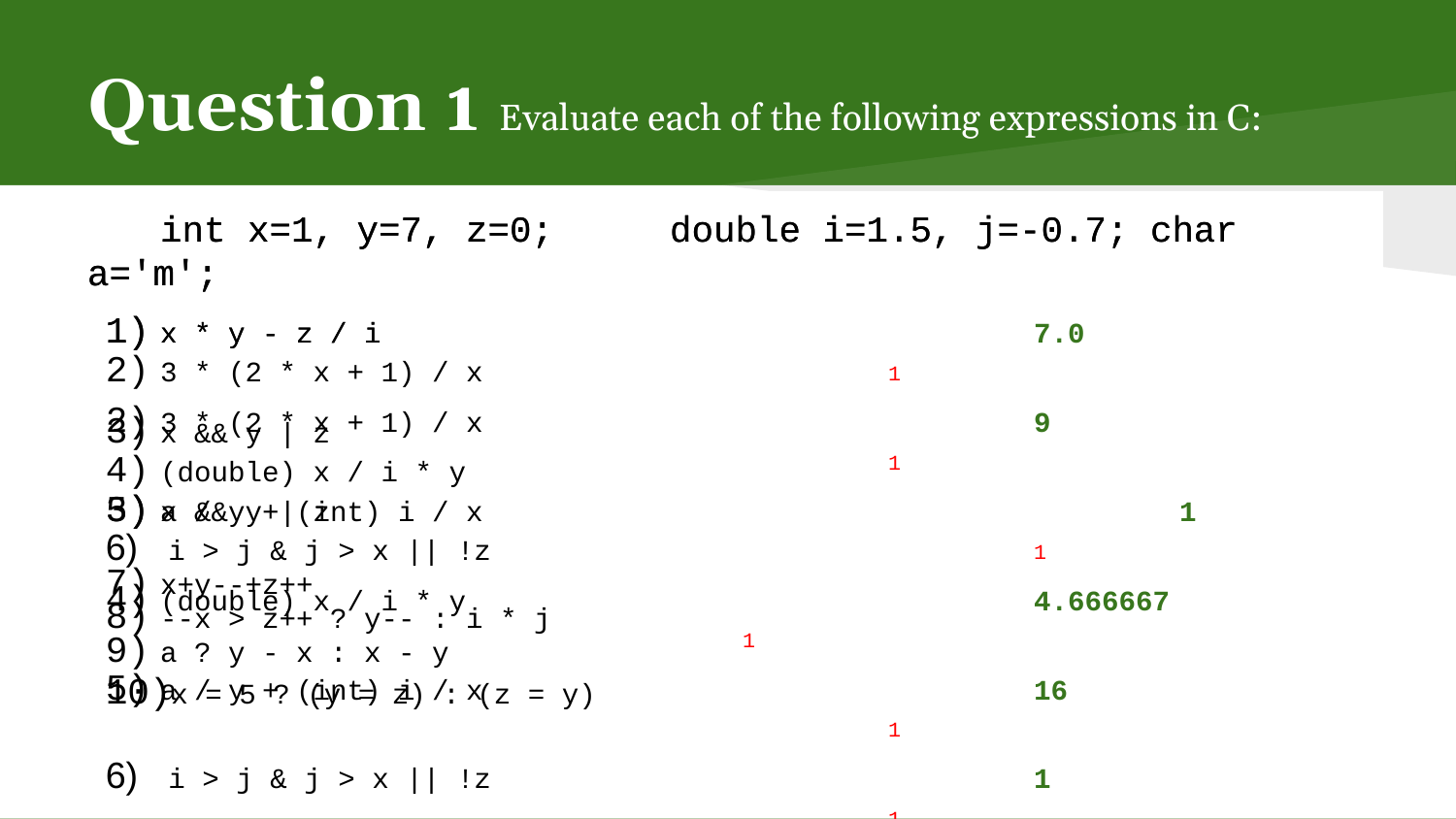

# Question 1 Evaluate each of the following expressions in C:
int x=1, y=7, z=0;	double i=1.5, j=-0.7; char a='m';

x * y - z / i
3 * (2 * x + 1) / x
x && y | z
(double) x / i * y
a / y + (int) i / x
 i > j & j > x || !z
x+y--+z++
--x > z++ ? y-- : i * j
a ? y - x : x - y
x = 5 ? (y = z) : (z = y)
int x=1, y=7, z=0;	double i=1.5, j=-0.7; char a='m';

x * y - z / i					7.0							1
3 * (2 * x + 1) / x				9							1
x && y | z						1							1
(double) x / i * y				4.666667						1
a / y + (int) i / x				16							1
 i > j & j > x || !z 				1							1
x+y--+z++						8							1
--x > z++ ? y-- : i * j			-1.05						1
a ? y - x : x - y					6							1
x = 5 ? (y = z) : (z = y) 		0 (2 is accepted too)			1